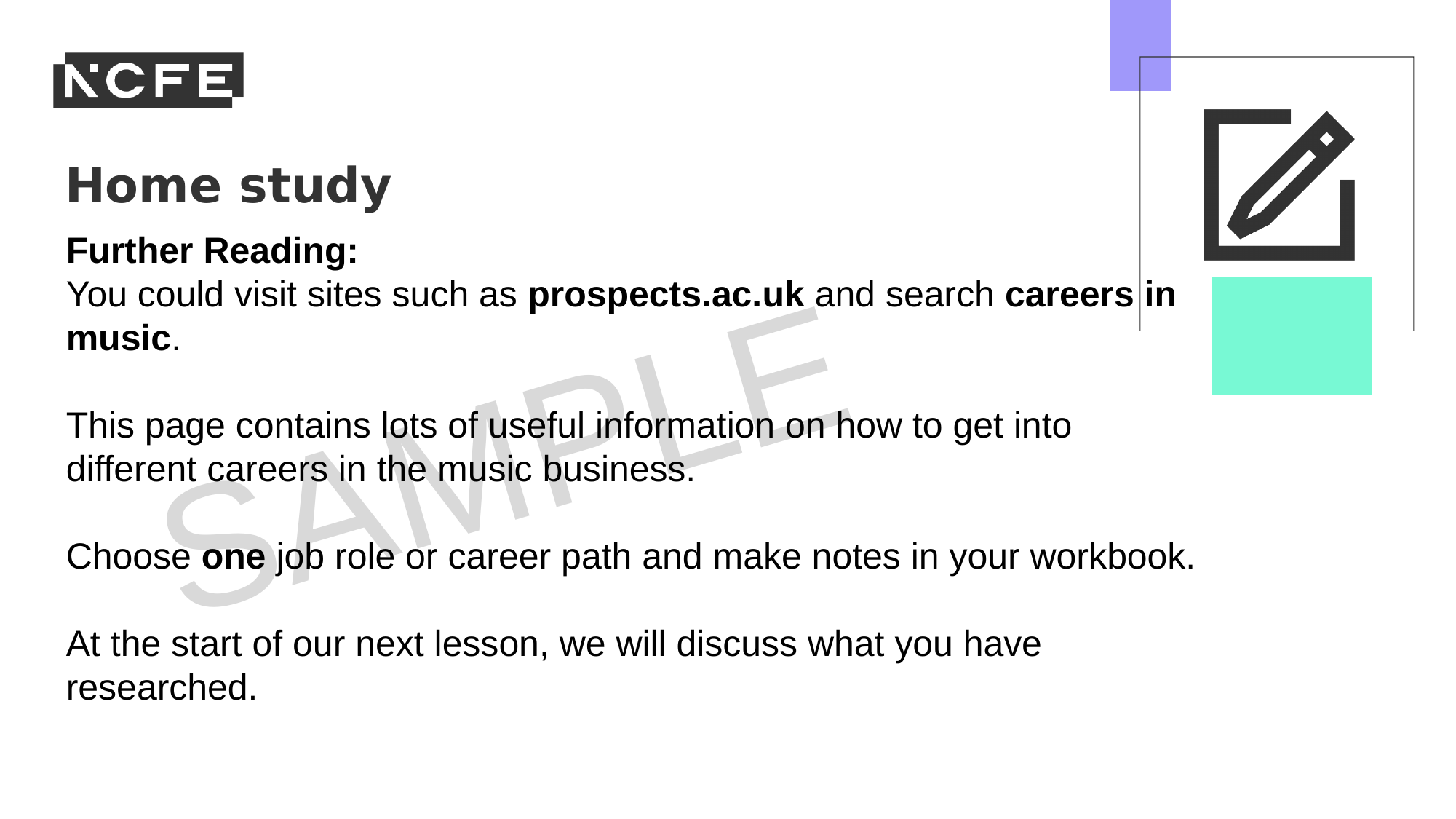

Further Reading:
You could visit sites such as prospects.ac.uk and search careers in music.

This page contains lots of useful information on how to get into different careers in the music business.

Choose one job role or career path and make notes in your workbook.

At the start of our next lesson, we will discuss what you have researched.